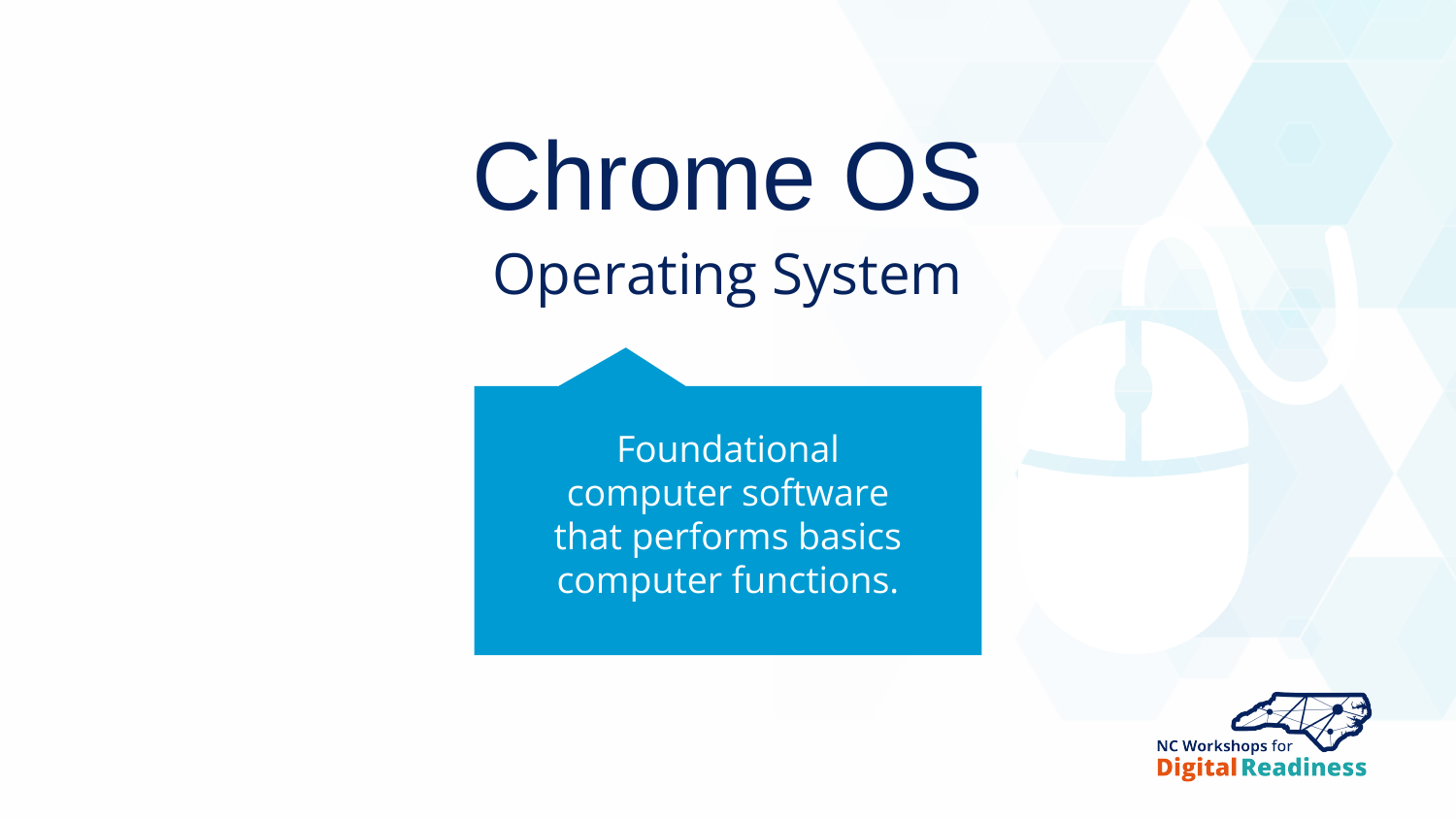

Chrome OS
Operating System

Foundational computer software that performs basics computer functions.